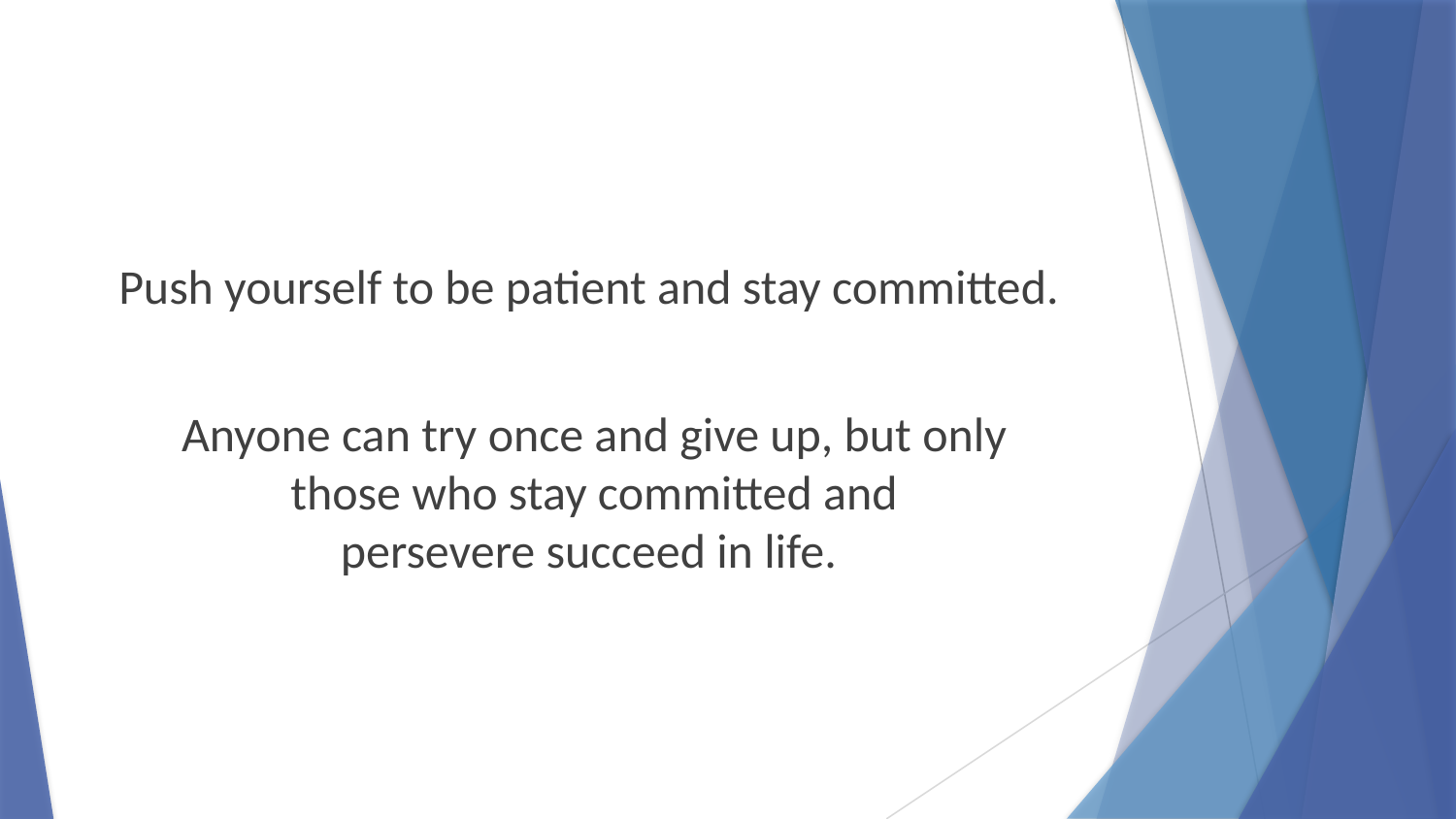

Push yourself to be patient and stay committed.

Anyone can try once and give up, but only
those who stay committed and
persevere succeed in life.